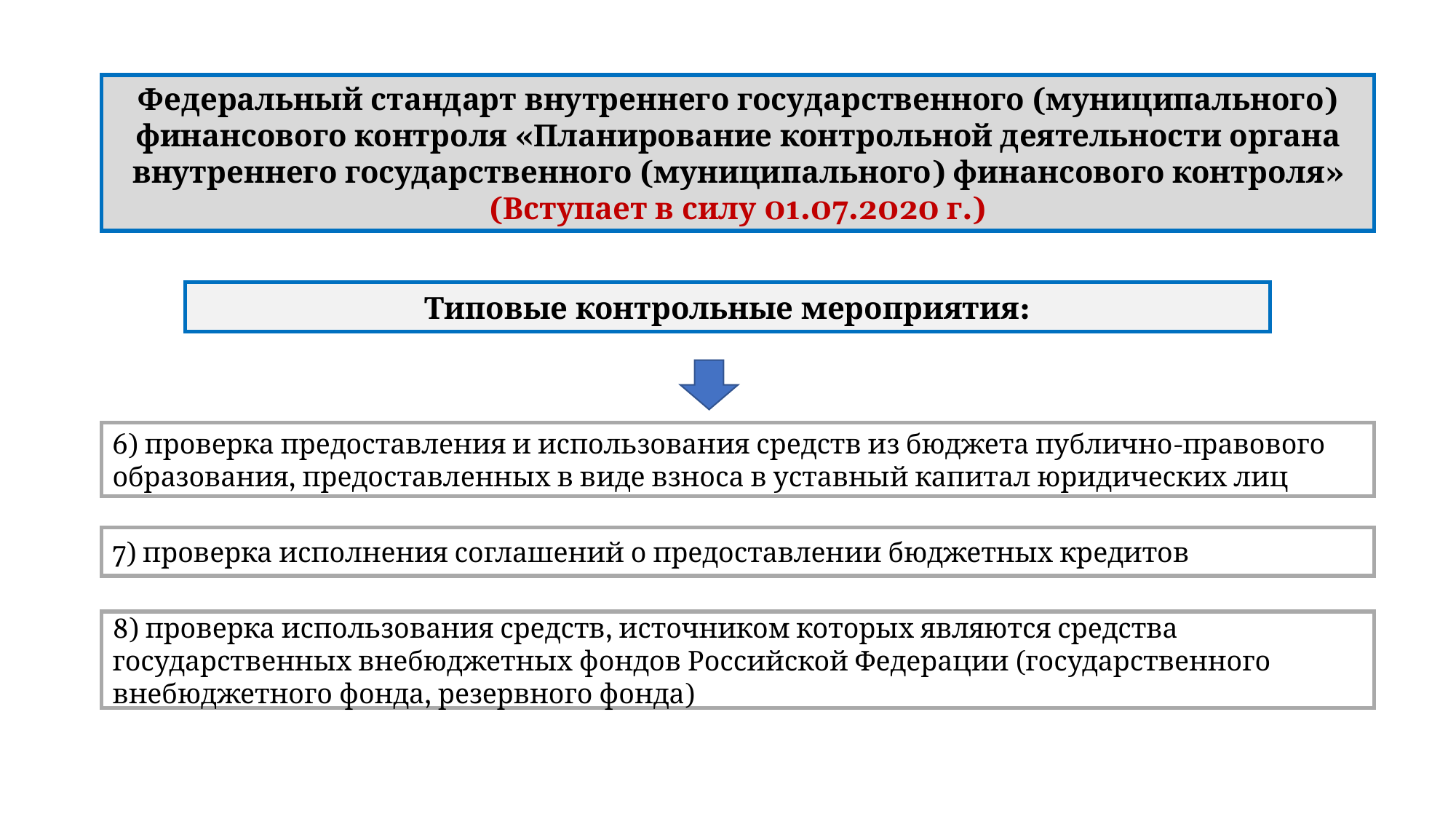

Федеральный стандарт внутреннего государственного (муниципального) финансового контроля «Планирование контрольной деятельности органа внутреннего государственного (муниципального) финансового контроля» (Вступает в силу 01.07.2020 г.)
Типовые контрольные мероприятия:

6) проверка предоставления и использования средств из бюджета публично-правового образования, предоставленных в виде взноса в уставный капитал юридических лиц
7) проверка исполнения соглашений о предоставлении бюджетных кредитов
8) проверка использования средств, источником которых являются средства государственных внебюджетных фондов Российской Федерации (государственного внебюджетного фонда, резервного фонда)